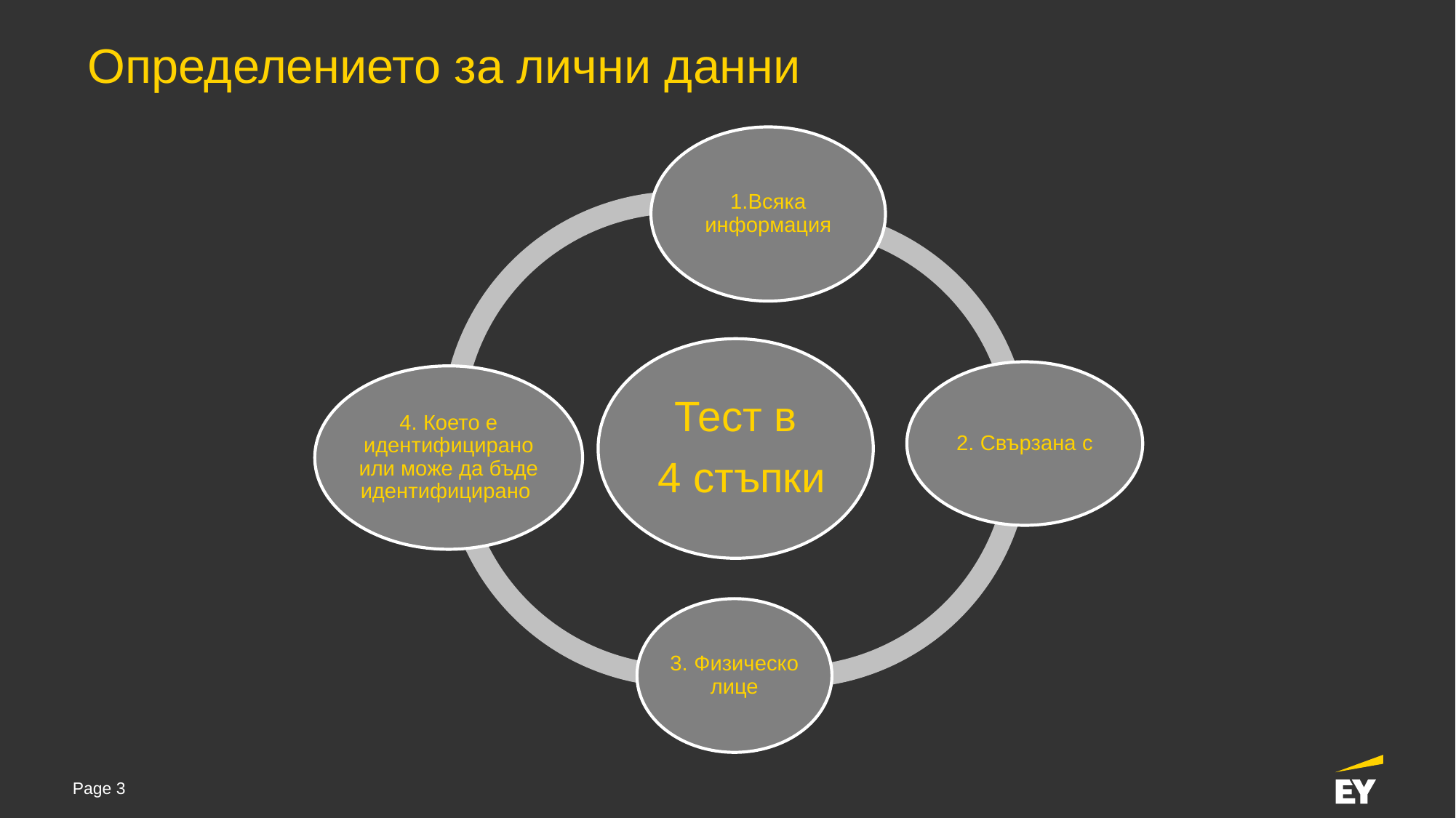

Определението за лични данни
Тест в
 4 стъпки
1.Всяка информация
2. Свързана с
3. Физическо лице
4. Което е идентифицирано или може да бъде идентифицирано